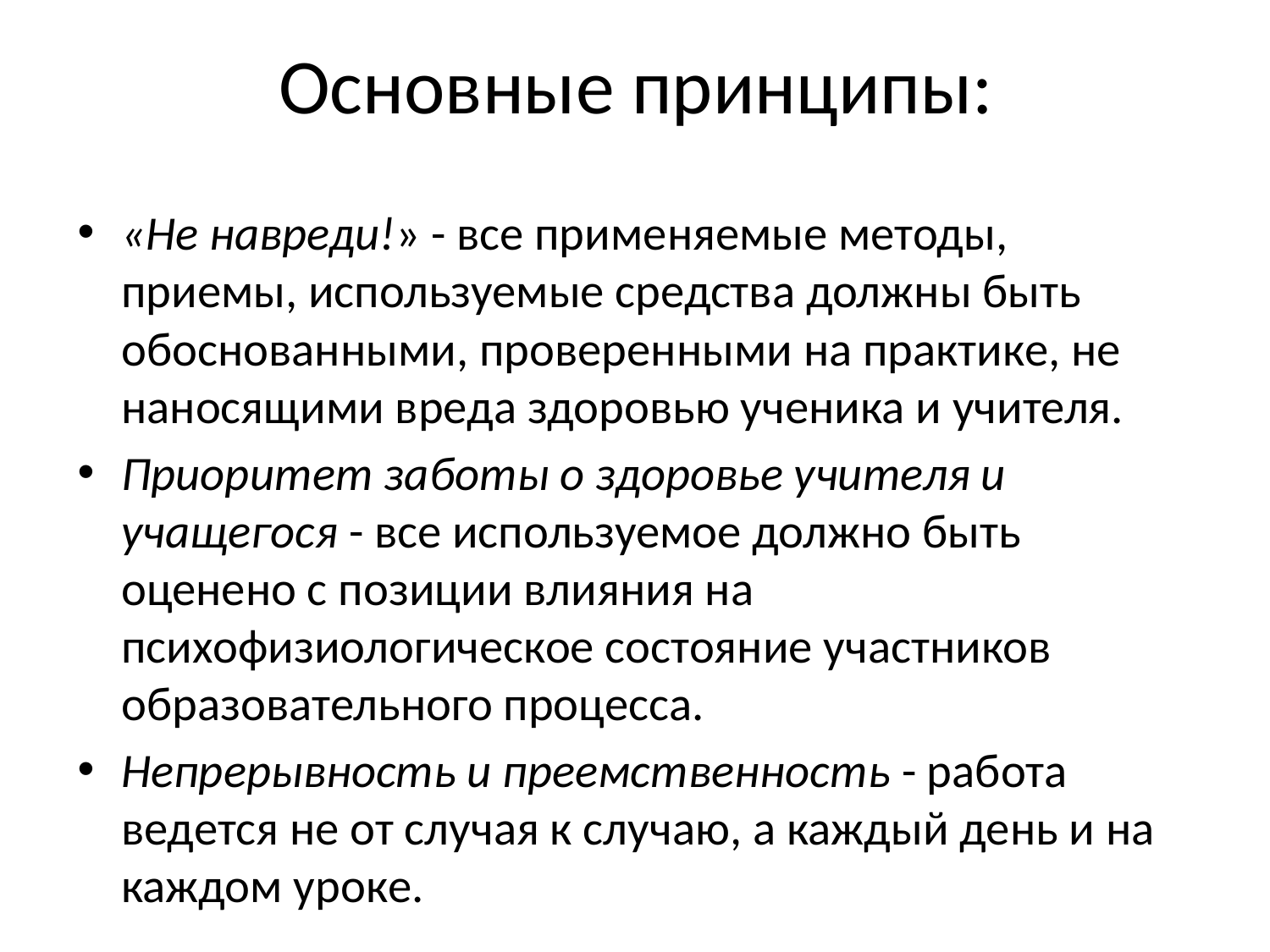

# Основные принципы:
«Не навреди!» - все применяемые методы, приемы, используемые средства должны быть обоснованными, проверенными на практике, не наносящими вреда здоровью ученика и учителя.
Приоритет заботы о здоровье учителя и учащегося - все используемое должно быть оценено с позиции влияния на психофизиологическое состояние участников образовательного процесса.
Непрерывность и преемственность - работа ведется не от случая к случаю, а каждый день и на каждом уроке.